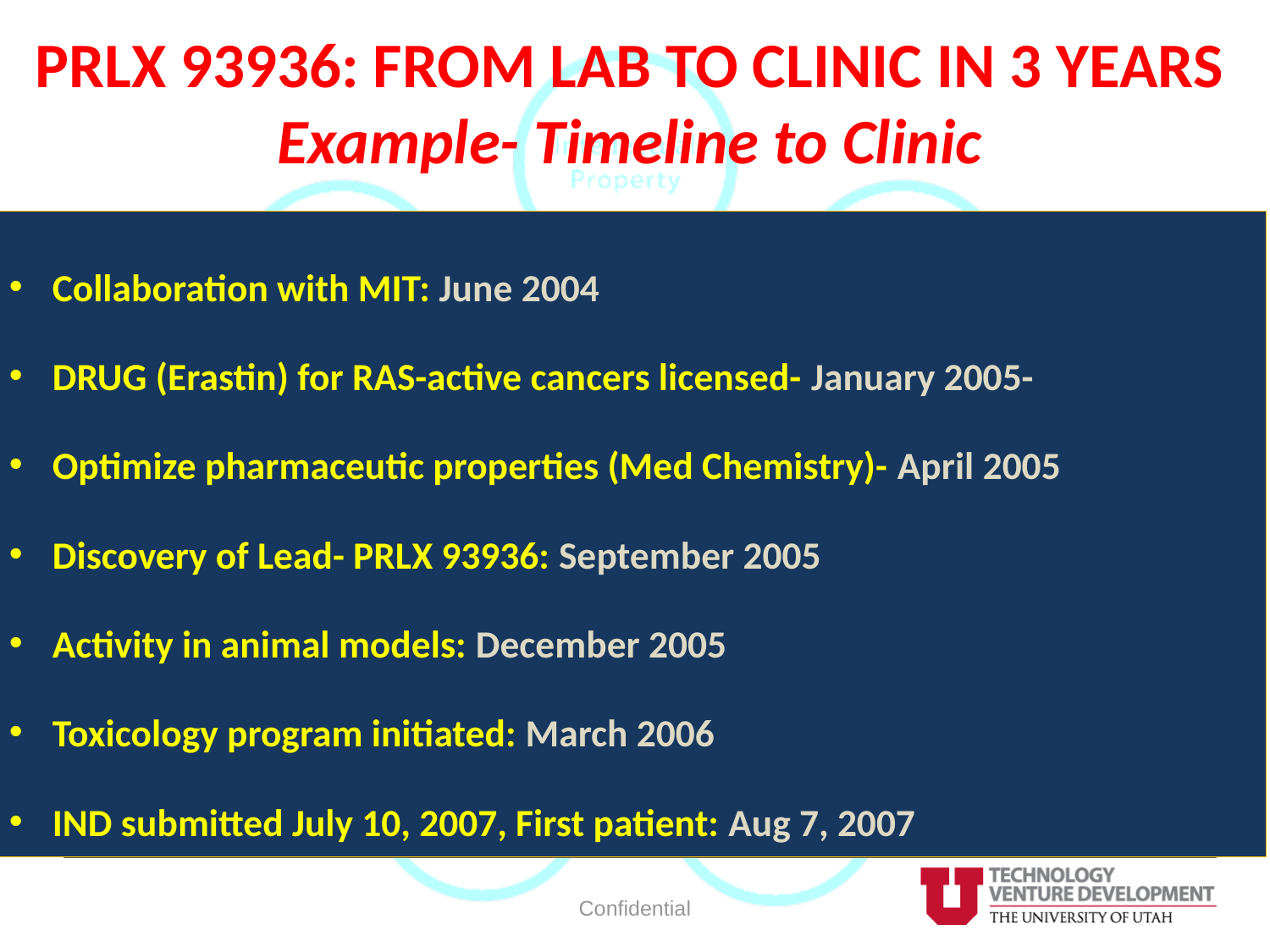

# PRLX 93936: FROM LAB TO CLINIC IN 3 YEARS Example- Timeline to Clinic

Collaboration with MIT: June 2004

DRUG (Erastin) for RAS-active cancers licensed- January 2005-

Optimize pharmaceutic properties (Med Chemistry)- April 2005

Discovery of Lead- PRLX 93936: September 2005

Activity in animal models: December 2005

Toxicology program initiated: March 2006

IND submitted July 10, 2007, First patient: Aug 7, 2007
Confidential